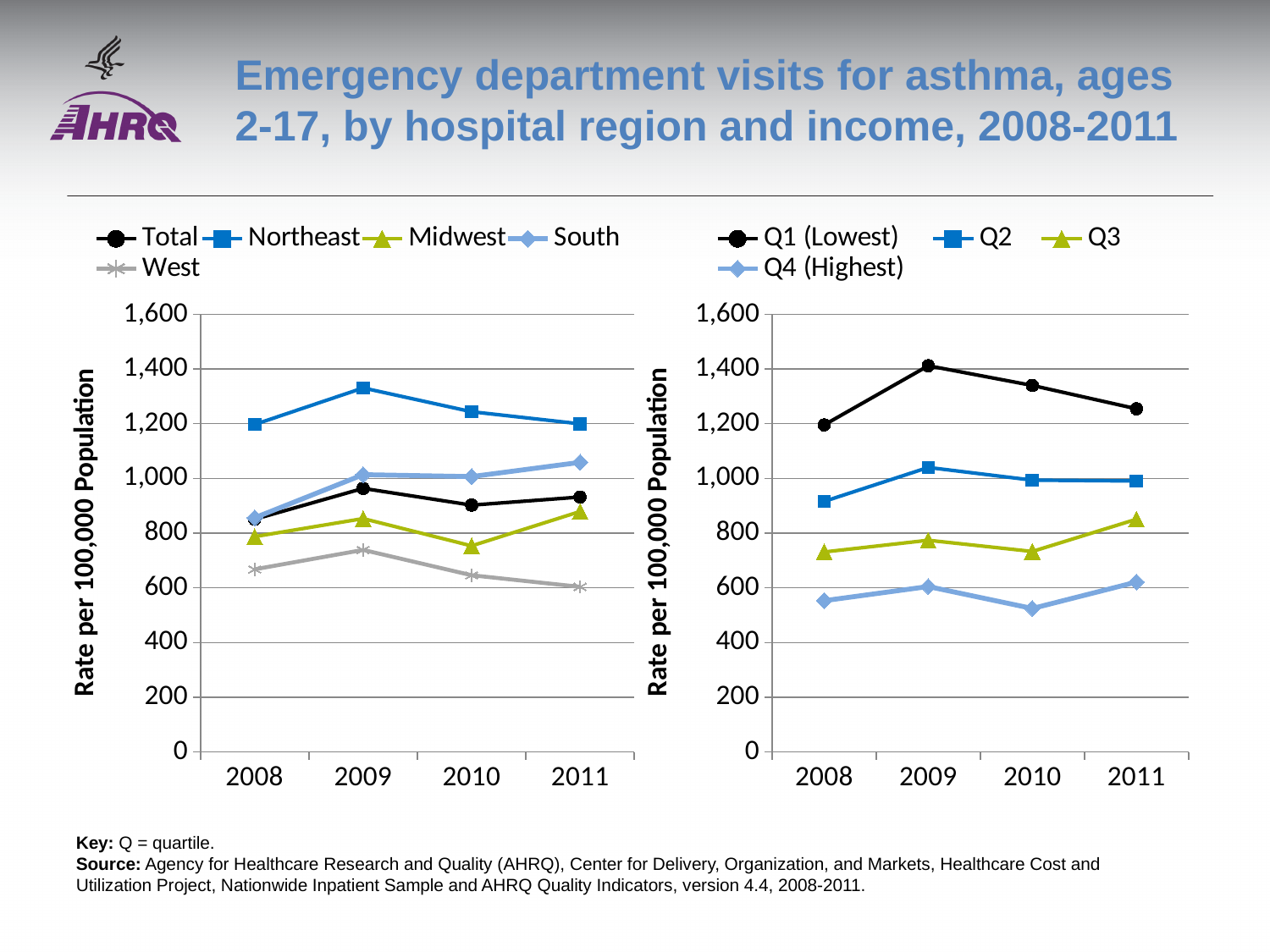

# Emergency department visits for asthma, ages 2-17, by hospital region and income, 2008-2011

### Chart

| Category | Total | Northeast | Midwest | South | West |
|---|---|---|---|---|---|
| 2008 | 851.0 | 1197.2 | 787.2 | 856.2 | 667.7 |
| 2009 | 963.7 | 1330.8 | 853.3 | 1013.8 | 738.6 |
| 2010 | 902.5 | 1243.7 | 753.4 | 1006.8 | 646.0 |
| 2011 | 932.1 | 1199.5 | 879.1 | 1058.7 | 603.6 |

### Chart

| Category | Q1 (Lowest) | Q2 | Q3 | Q4 (Highest) |
|---|---|---|---|---|
| 2008 | 1195.6 | 916.2 | 731.1 | 553.1 |
| 2009 | 1411.8 | 1040.1 | 773.8 | 604.7 |
| 2010 | 1339.9 | 993.8 | 732.9 | 524.6 |
| 2011 | 1254.5 | 990.6 | 851.0 | 621.2 |
Key: Q = quartile.
Source: Agency for Healthcare Research and Quality (AHRQ), Center for Delivery, Organization, and Markets, Healthcare Cost and Utilization Project, Nationwide Inpatient Sample and AHRQ Quality Indicators, version 4.4, 2008-2011.